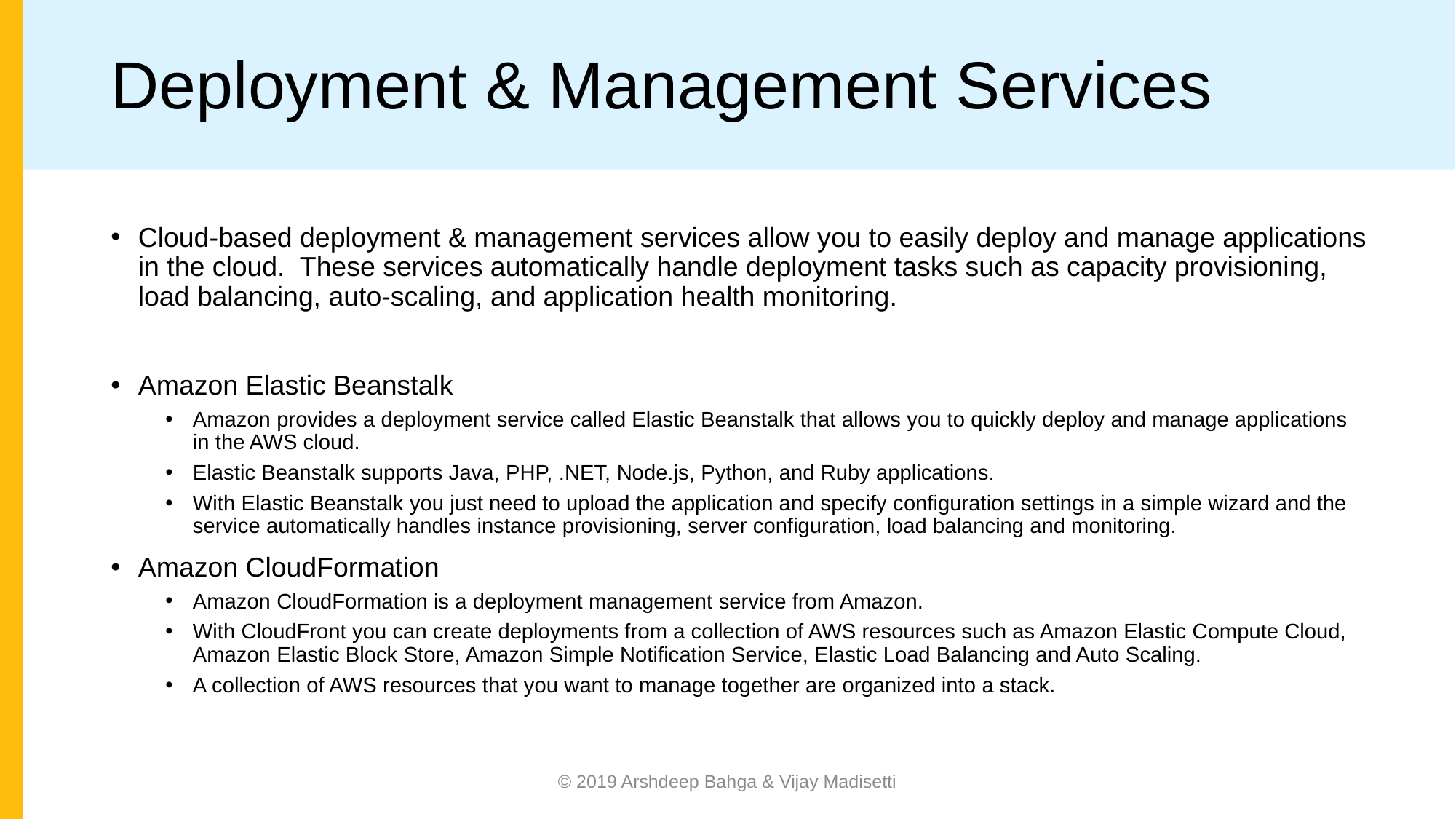

# Deployment & Management Services
Cloud-based deployment & management services allow you to easily deploy and manage applications in the cloud.  These services automatically handle deployment tasks such as capacity provisioning, load balancing, auto-scaling, and application health monitoring.

Amazon Elastic Beanstalk
Amazon provides a deployment service called Elastic Beanstalk that allows you to quickly deploy and manage applications in the AWS cloud.
Elastic Beanstalk supports Java, PHP, .NET, Node.js, Python, and Ruby applications.
With Elastic Beanstalk you just need to upload the application and specify configuration settings in a simple wizard and the service automatically handles instance provisioning, server configuration, load balancing and monitoring.
Amazon CloudFormation
Amazon CloudFormation is a deployment management service from Amazon.
With CloudFront you can create deployments from a collection of AWS resources such as Amazon Elastic Compute Cloud, Amazon Elastic Block Store, Amazon Simple Notification Service, Elastic Load Balancing and Auto Scaling.
A collection of AWS resources that you want to manage together are organized into a stack.

© 2019 Arshdeep Bahga & Vijay Madisetti